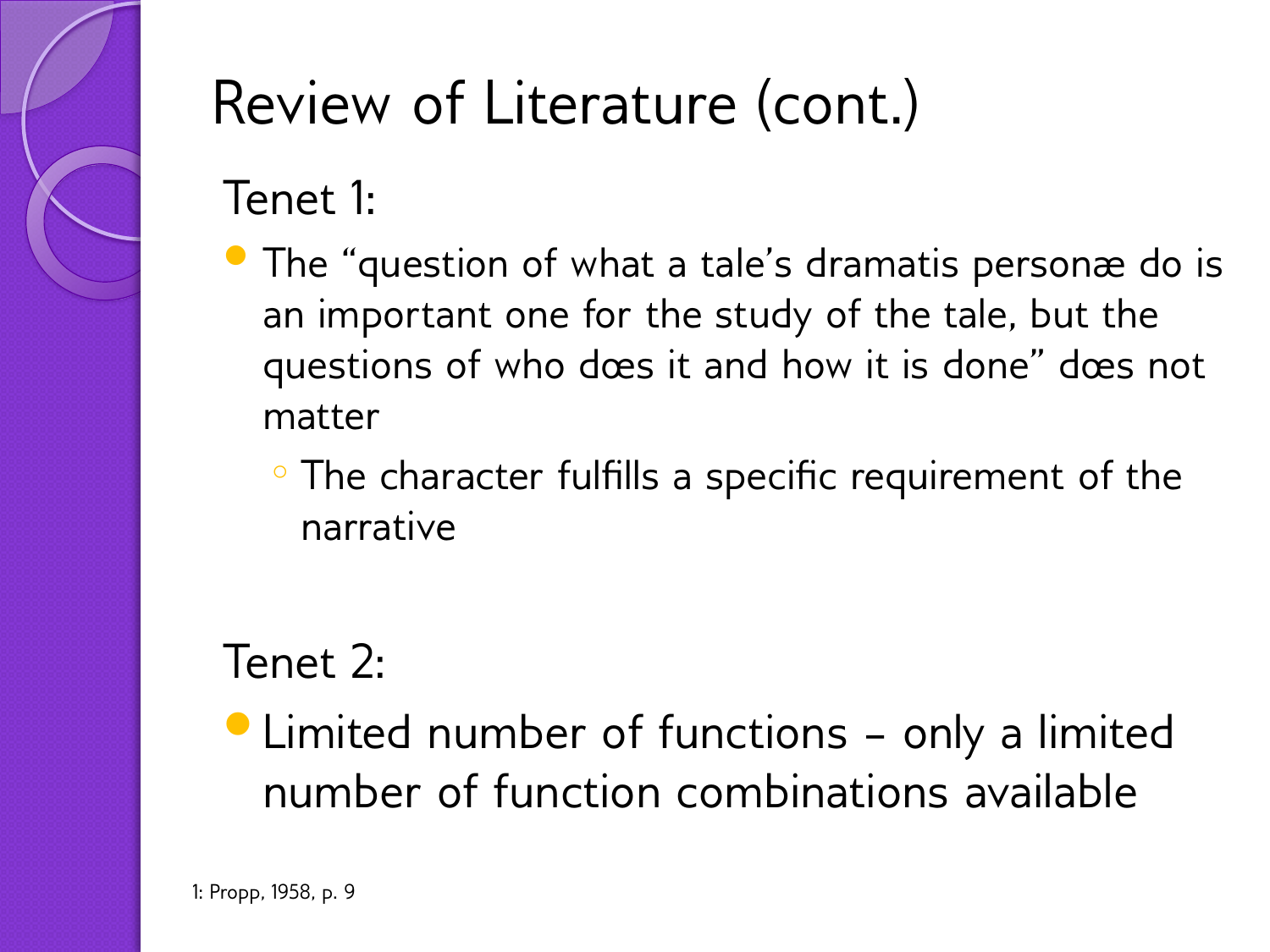

# Review of Literature (cont.)
Tenet 1:
The “question of what a tale’s dramatis personae do is an important one for the study of the tale, but the questions of who does it and how it is done” does not matter
The character fulfills a specific requirement of the narrative

Tenet 2:
Limited number of functions – only a limited number of function combinations available
1: Propp, 1958, p. 9